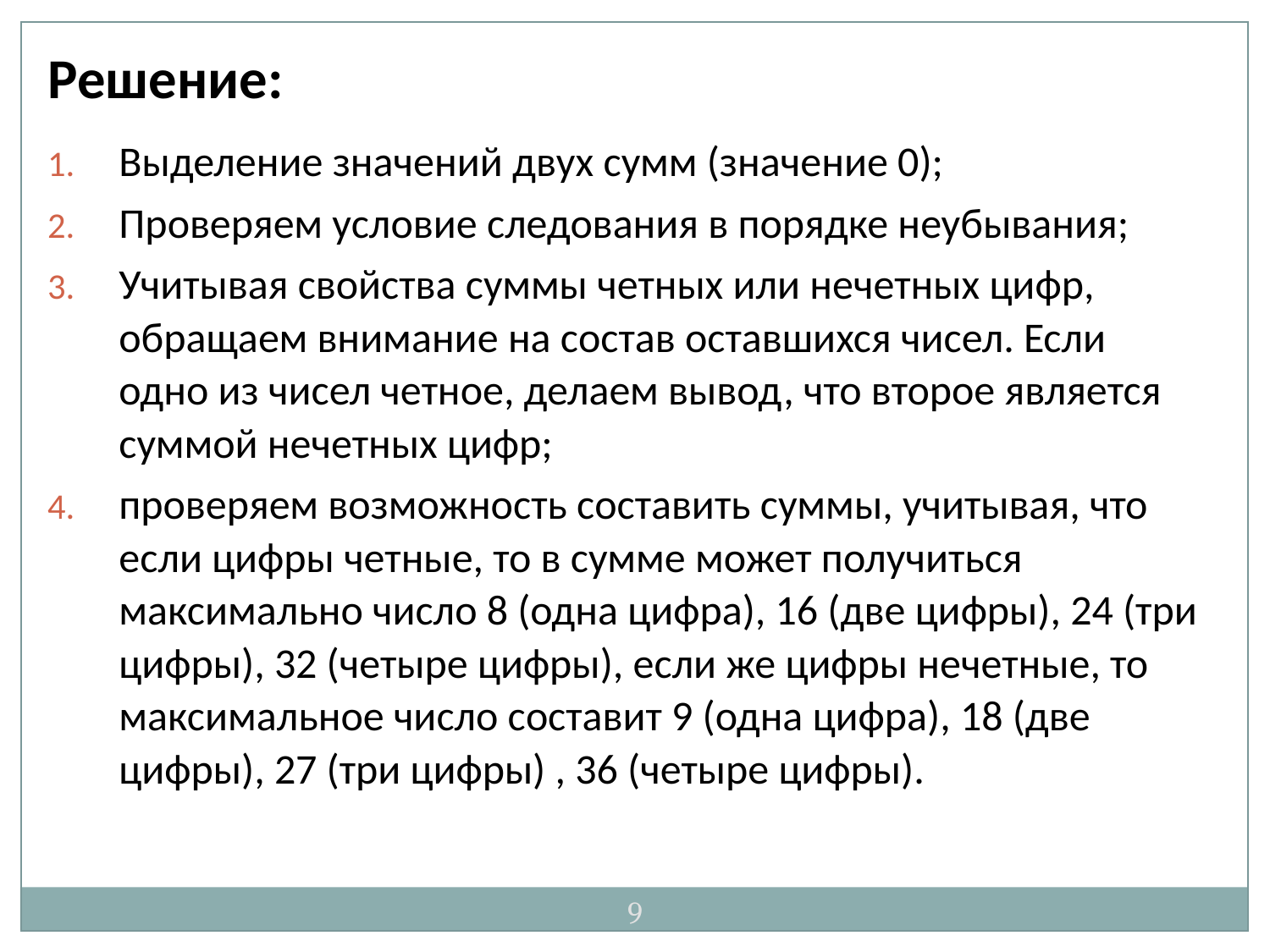

Решение:
Выделение значений двух сумм (значение 0);
Проверяем условие следования в порядке неубывания;
Учитывая свойства суммы четных или нечетных цифр, обращаем внимание на состав оставшихся чисел. Если одно из чисел четное, делаем вывод, что второе является суммой нечетных цифр;
проверяем возможность составить суммы, учитывая, что если цифры четные, то в сумме может получиться максимально число 8 (одна цифра), 16 (две цифры), 24 (три цифры), 32 (четыре цифры), если же цифры нечетные, то максимальное число составит 9 (одна цифра), 18 (две цифры), 27 (три цифры) , 36 (четыре цифры).
9